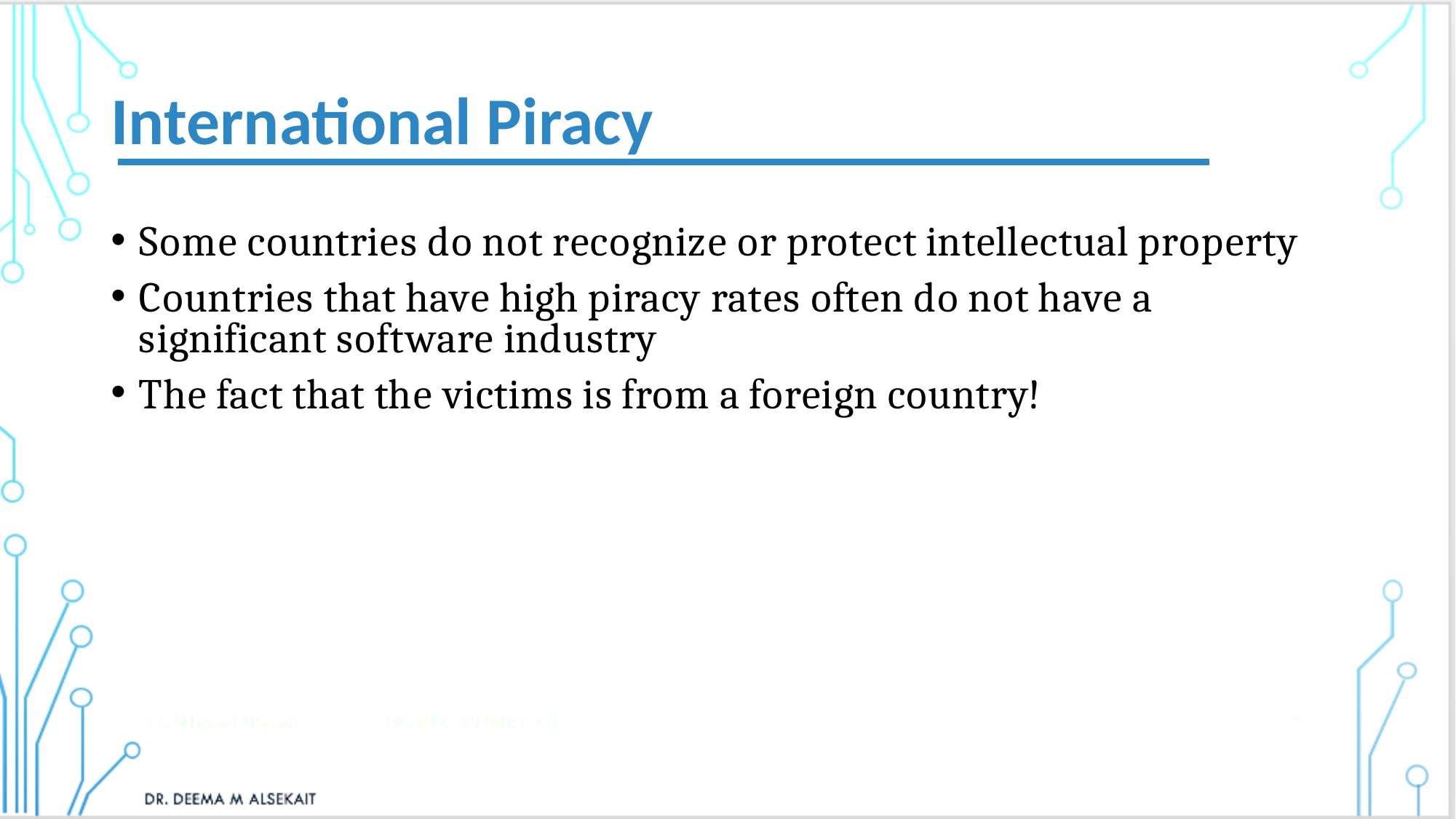

# International Piracy
Some countries do not recognize or protect intellectual property
Countries that have high piracy rates often do not have a significant software industry
The fact that the victims is from a foreign country!